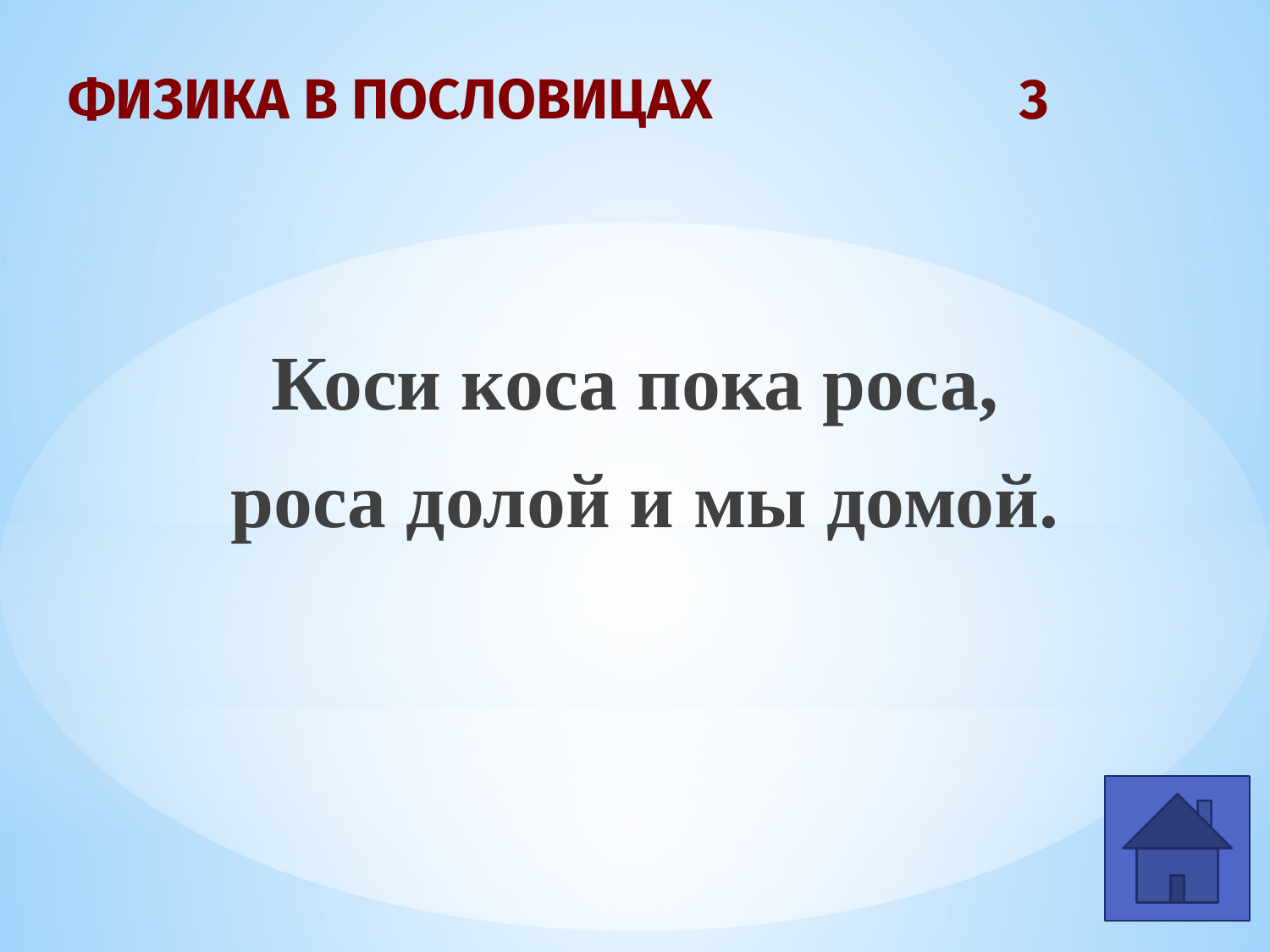

# ФИЗИКА В ПОСЛОВИЦАХ                       3
Коси коса пока роса,
роса долой и мы домой.